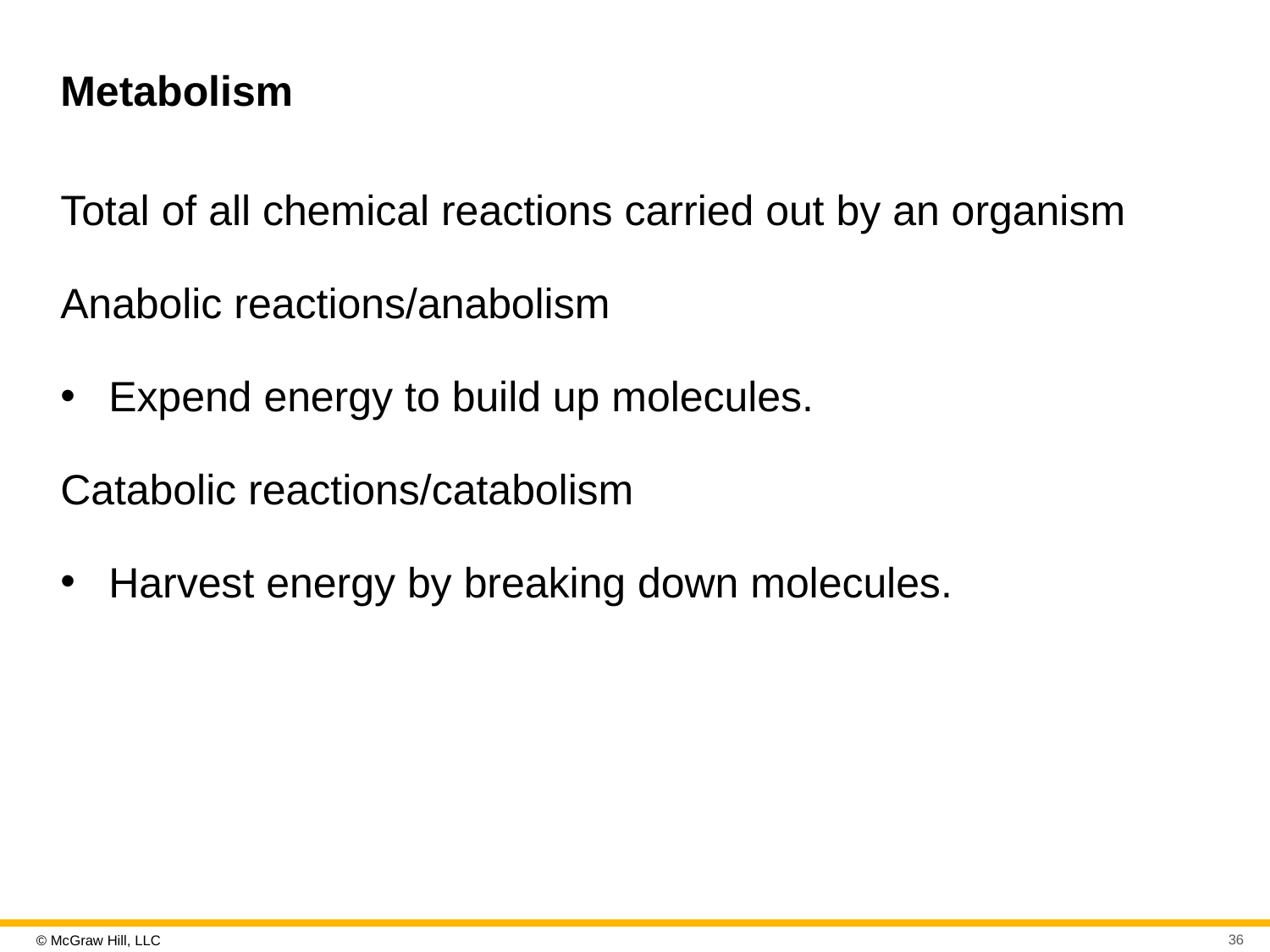

# Metabolism
Total of all chemical reactions carried out by an organism
Anabolic reactions/anabolism
Expend energy to build up molecules.
Catabolic reactions/catabolism
Harvest energy by breaking down molecules.
36